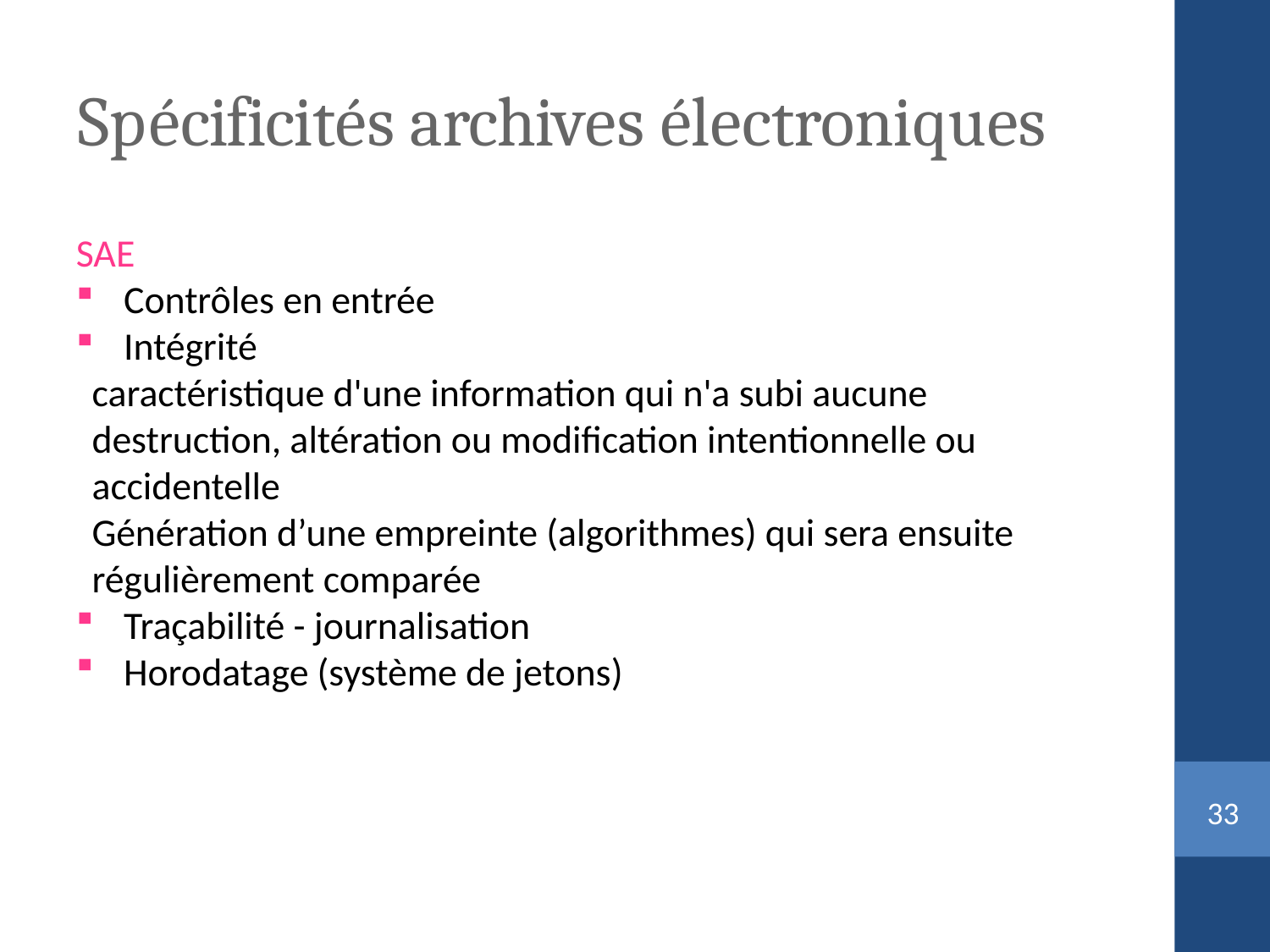

Spécificités archives électroniques
SAE
Contrôles en entrée
Intégrité
caractéristique d'une information qui n'a subi aucune destruction, altération ou modification intentionnelle ou accidentelle
Génération d’une empreinte (algorithmes) qui sera ensuite régulièrement comparée
Traçabilité - journalisation
Horodatage (système de jetons)

33